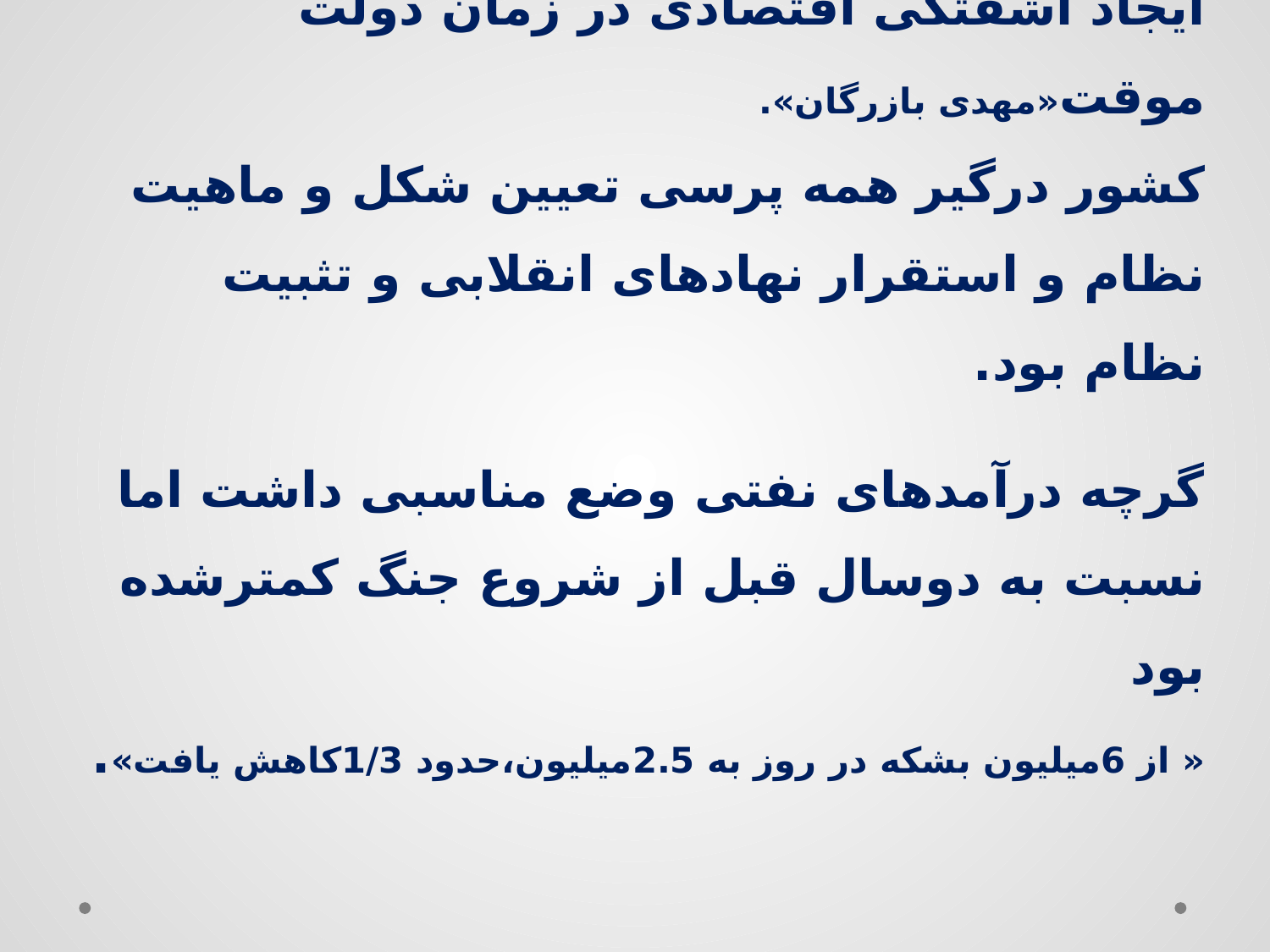

# وضعیت اقتصادی ایران: ایجاد آشفتگی اقتصادی در زمان دولت موقت«مهدی بازرگان». کشور درگیر همه پرسی تعیین شکل و ماهیت نظام و استقرار نهادهای انقلابی و تثبیت نظام بود. گرچه درآمدهای نفتی وضع مناسبی داشت اما نسبت به دوسال قبل از شروع جنگ کمترشده بود « از 6میلیون بشکه در روز به 2.5میلیون،حدود 1/3کاهش یافت».